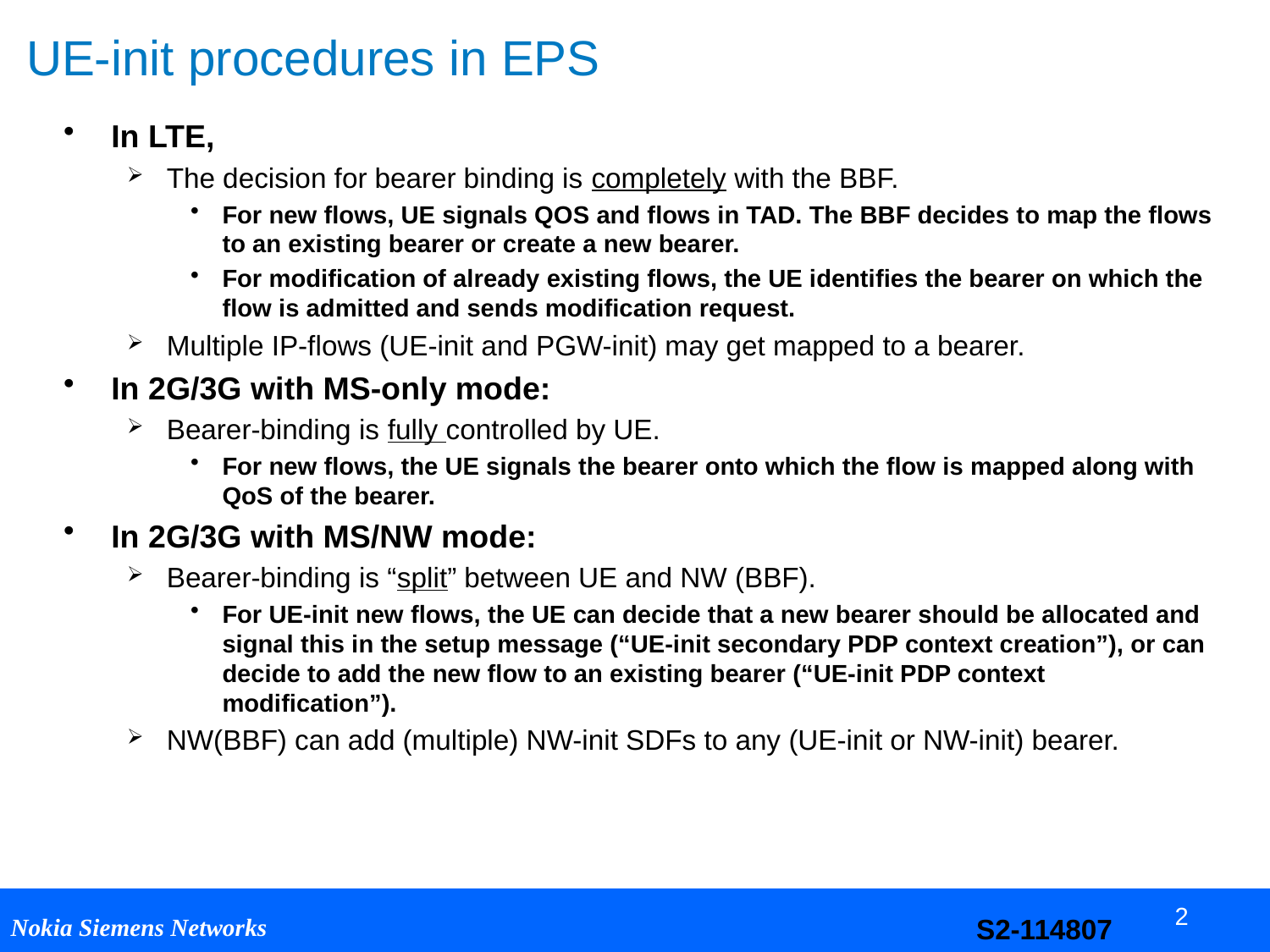

# UE-init procedures in EPS
In LTE,
The decision for bearer binding is completely with the BBF.
For new flows, UE signals QOS and flows in TAD. The BBF decides to map the flows to an existing bearer or create a new bearer.
For modification of already existing flows, the UE identifies the bearer on which the flow is admitted and sends modification request.
Multiple IP-flows (UE-init and PGW-init) may get mapped to a bearer.
In 2G/3G with MS-only mode:
Bearer-binding is fully controlled by UE.
For new flows, the UE signals the bearer onto which the flow is mapped along with QoS of the bearer.
In 2G/3G with MS/NW mode:
Bearer-binding is “split” between UE and NW (BBF).
For UE-init new flows, the UE can decide that a new bearer should be allocated and signal this in the setup message (“UE-init secondary PDP context creation”), or can decide to add the new flow to an existing bearer (“UE-init PDP context modification”).
NW(BBF) can add (multiple) NW-init SDFs to any (UE-init or NW-init) bearer.